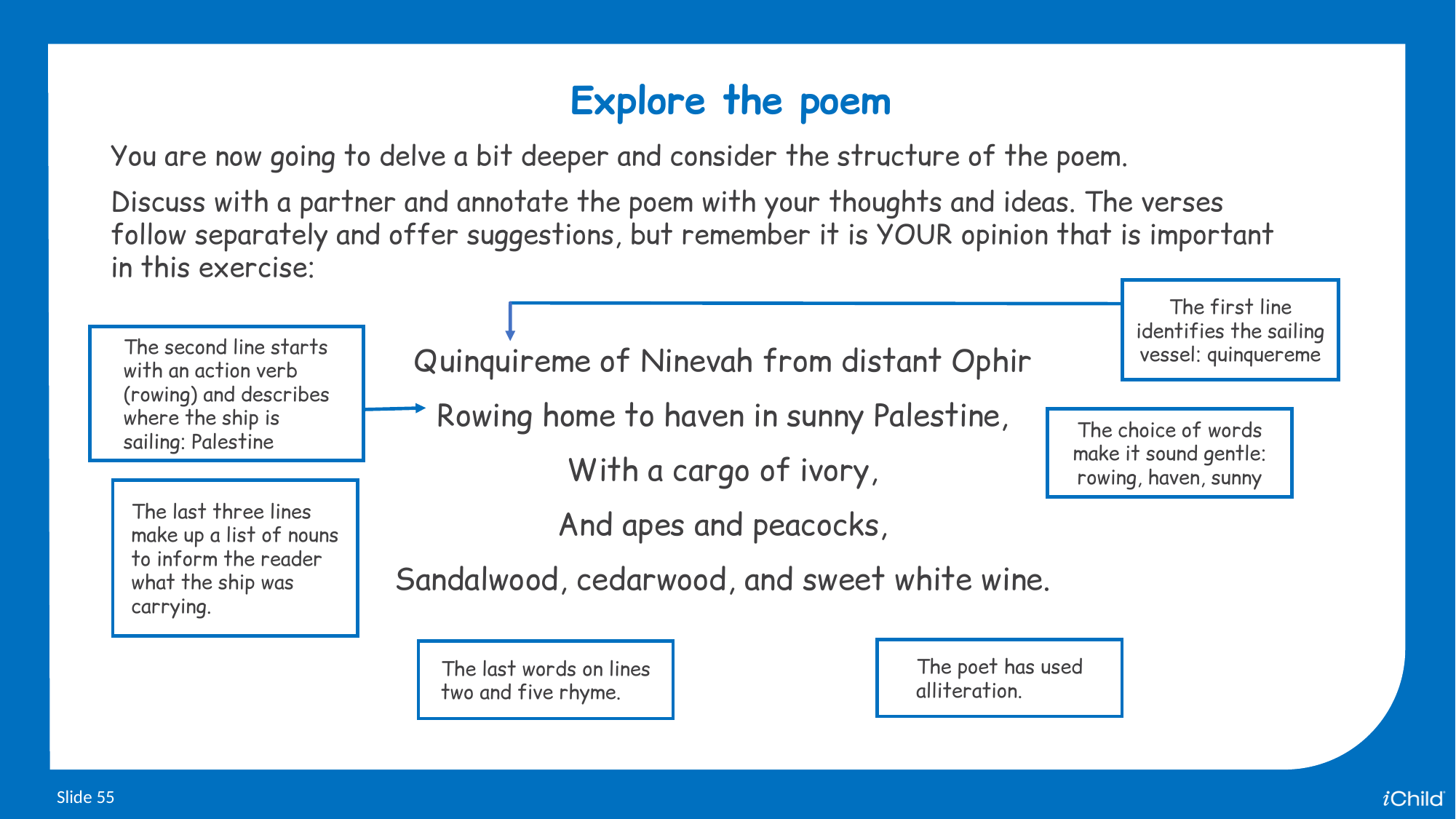

Explore the poem
You are now going to delve a bit deeper and consider the structure of the poem.
Discuss with a partner and annotate the poem with your thoughts and ideas. The verses follow separately and offer suggestions, but remember it is YOUR opinion that is important in this exercise:
The first line identifies the sailing vessel: quinquereme
Quinquireme of Ninevah from distant Ophir
Rowing home to haven in sunny Palestine,
With a cargo of ivory,
And apes and peacocks,
Sandalwood, cedarwood, and sweet white wine.
The second line starts
with an action verb
(rowing) and describes where the ship is
sailing: Palestine
The choice of words make it sound gentle: rowing, haven, sunny
The last three lines
make up a list of nouns
to inform the reader what the ship was carrying.
The poet has used alliteration.
The last words on lines two and five rhyme.
Slide 55